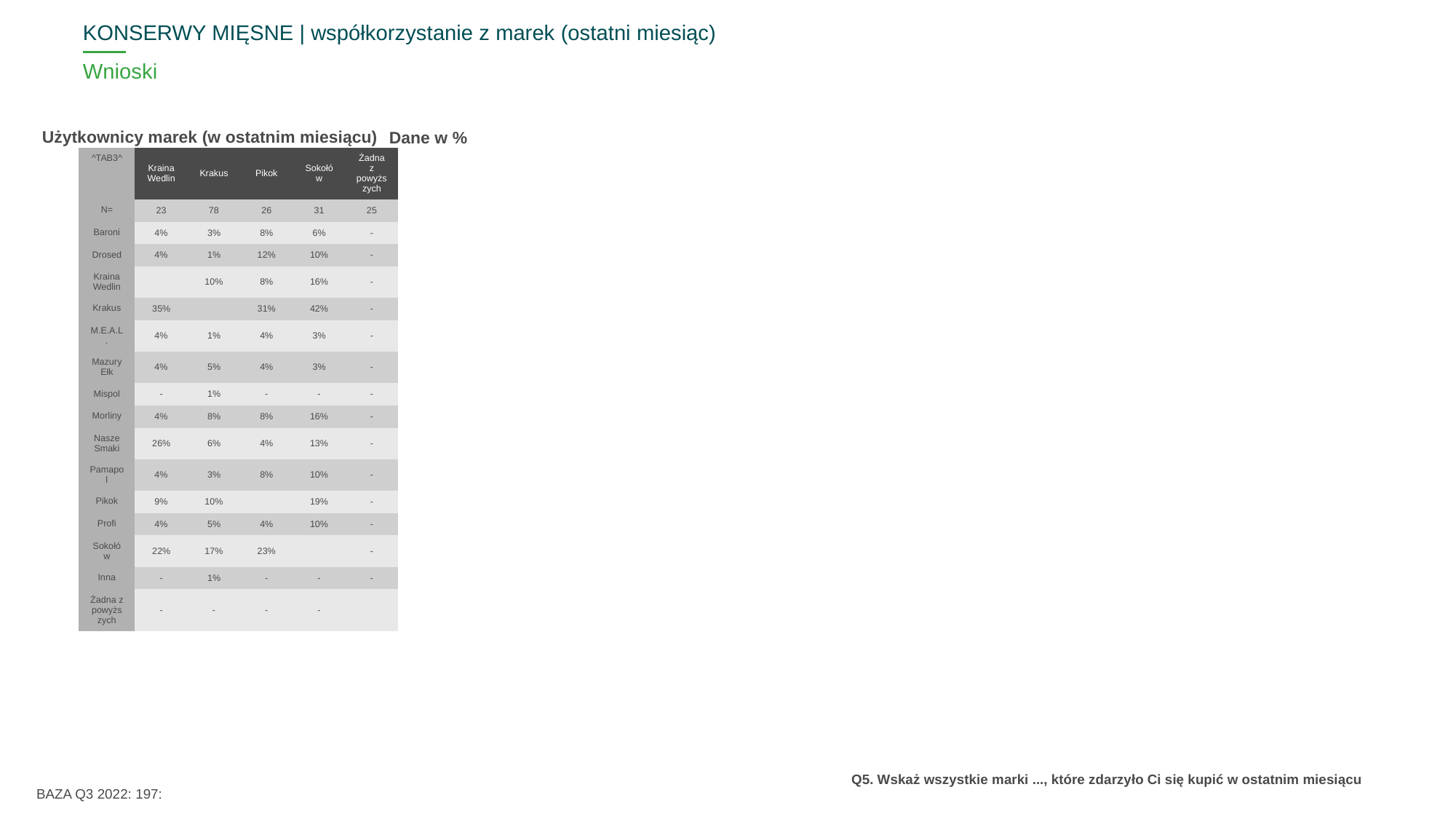

KONSERWY MIĘSNE | współkorzystanie z marek (ostatni miesiąc)
# Wnioski
Użytkownicy marek (w ostatnim miesiącu)
Dane w %
| ^TAB3^ | Kraina Wedlin | Krakus | Pikok | Sokołów | Żadna z powyższych |
| --- | --- | --- | --- | --- | --- |
| N= | 23 | 78 | 26 | 31 | 25 |
| Baroni | 4% | 3% | 8% | 6% | - |
| Drosed | 4% | 1% | 12% | 10% | - |
| Kraina Wedlin |  | 10% | 8% | 16% | - |
| Krakus | 35% |  | 31% | 42% | - |
| M.E.A.L. | 4% | 1% | 4% | 3% | - |
| Mazury Ełk | 4% | 5% | 4% | 3% | - |
| Mispol | - | 1% | - | - | - |
| Morliny | 4% | 8% | 8% | 16% | - |
| Nasze Smaki | 26% | 6% | 4% | 13% | - |
| Pamapol | 4% | 3% | 8% | 10% | - |
| Pikok | 9% | 10% |  | 19% | - |
| Profi | 4% | 5% | 4% | 10% | - |
| Sokołów | 22% | 17% | 23% |  | - |
| Inna | - | 1% | - | - | - |
| Żadna z powyższych | - | - | - | - |  |

BAZA Q3 2022: 197:
Q5. Wskaż wszystkie marki ..., które zdarzyło Ci się kupić w ostatnim miesiącu